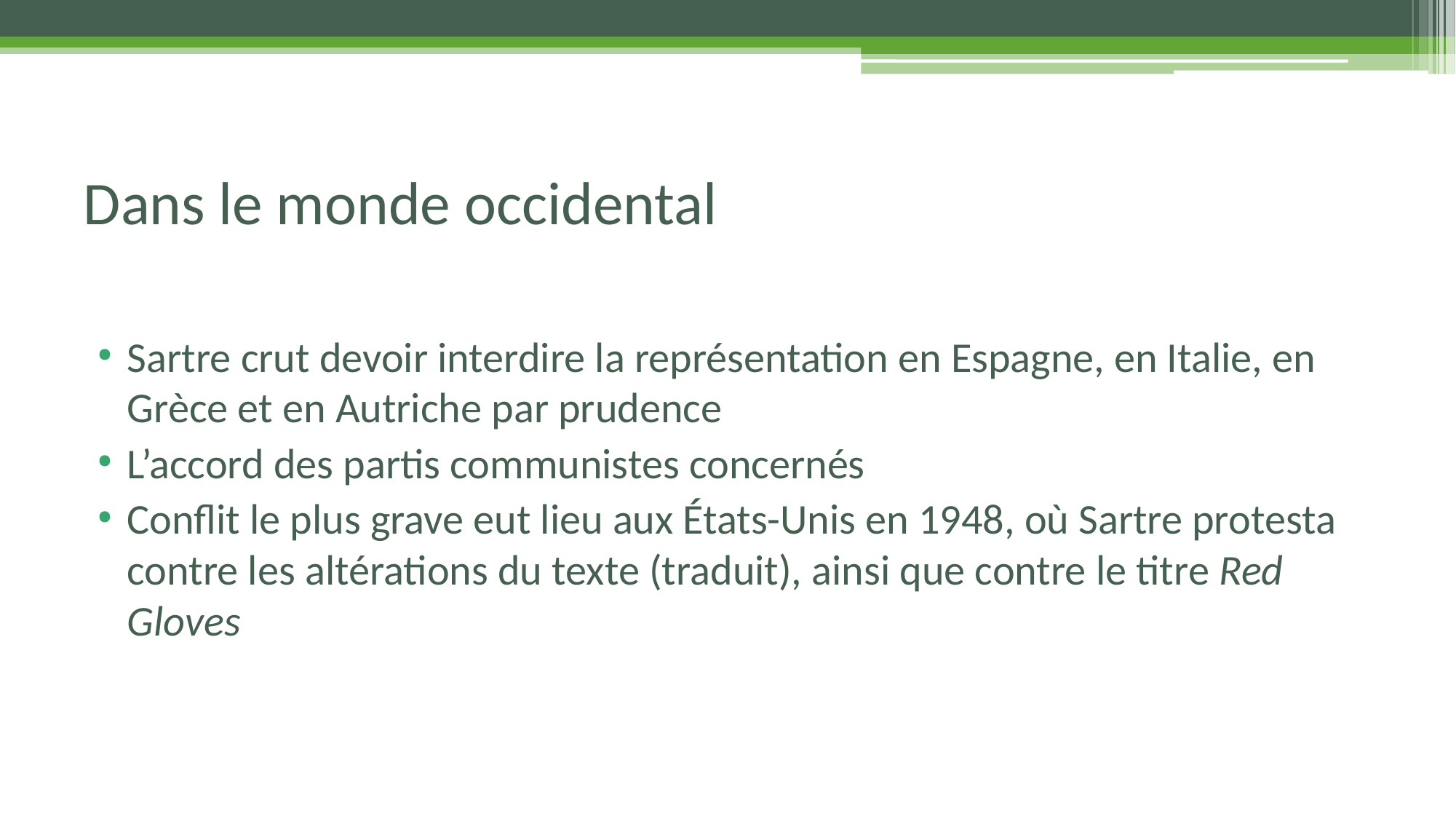

# Dans le monde occidental

Sartre crut devoir interdire la représentation en Espagne, en Italie, en Grèce et en Autriche par prudence
L’accord des partis communistes concernés
Conflit le plus grave eut lieu aux États-Unis en 1948, où Sartre protesta contre les altérations du texte (traduit), ainsi que contre le titre Red Gloves